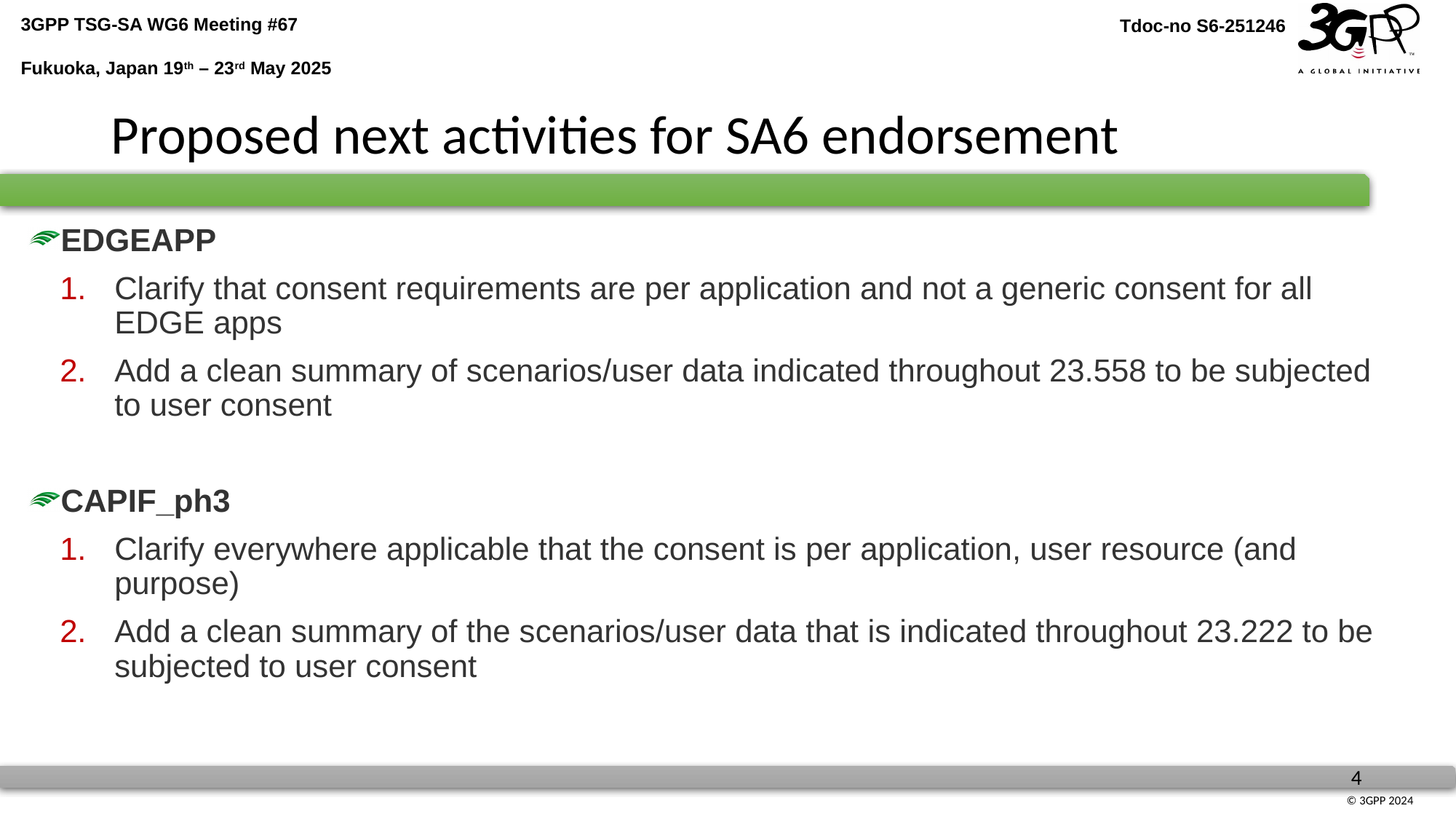

# Proposed next activities for SA6 endorsement
EDGEAPP
Clarify that consent requirements are per application and not a generic consent for all EDGE apps
Add a clean summary of scenarios/user data indicated throughout 23.558 to be subjected to user consent

CAPIF_ph3
Clarify everywhere applicable that the consent is per application, user resource (and purpose)
Add a clean summary of the scenarios/user data that is indicated throughout 23.222 to be subjected to user consent